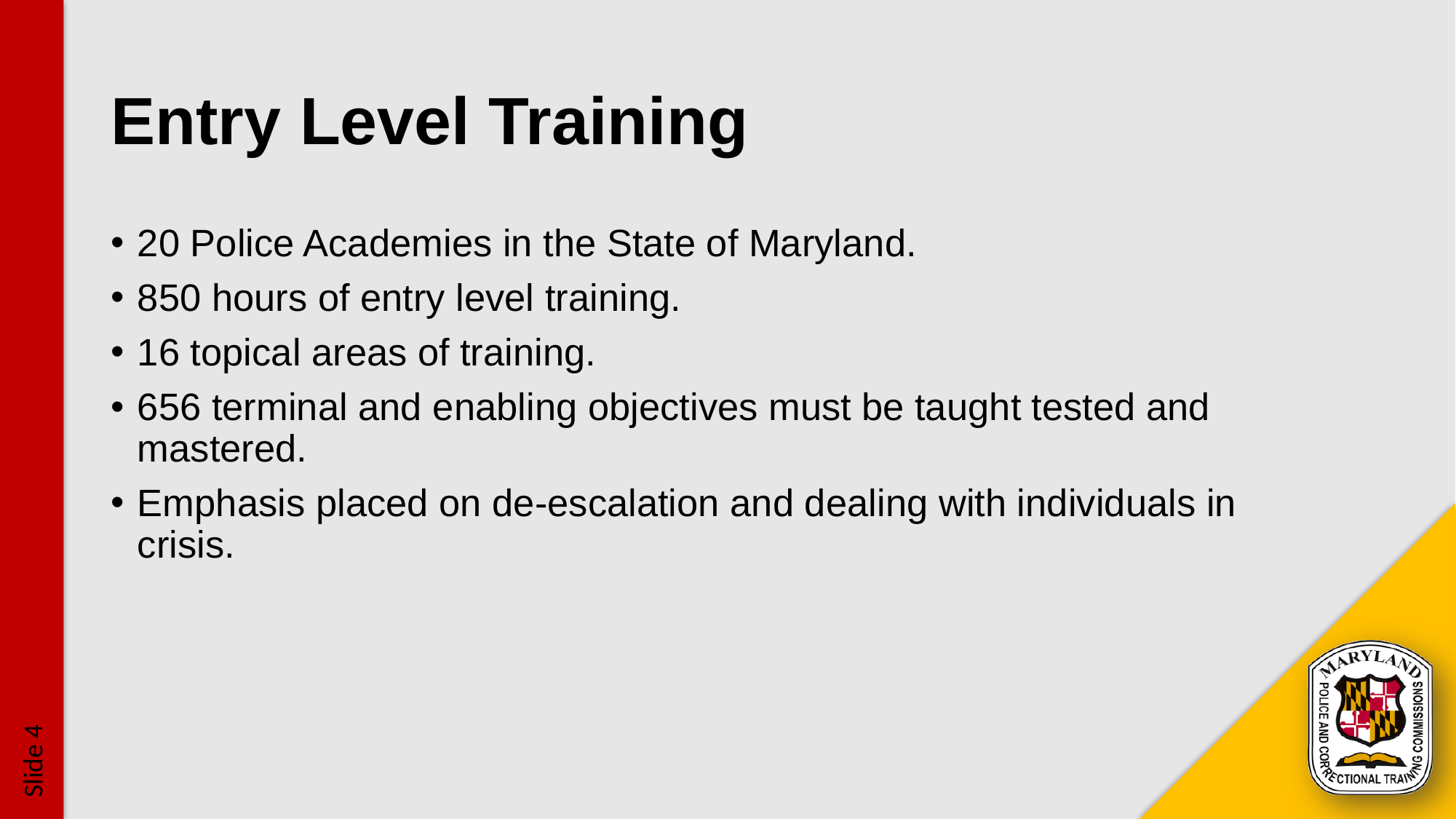

# Entry Level Training
20 Police Academies in the State of Maryland.
850 hours of entry level training.
16 topical areas of training.
656 terminal and enabling objectives must be taught tested and mastered.
Emphasis placed on de-escalation and dealing with individuals in crisis.